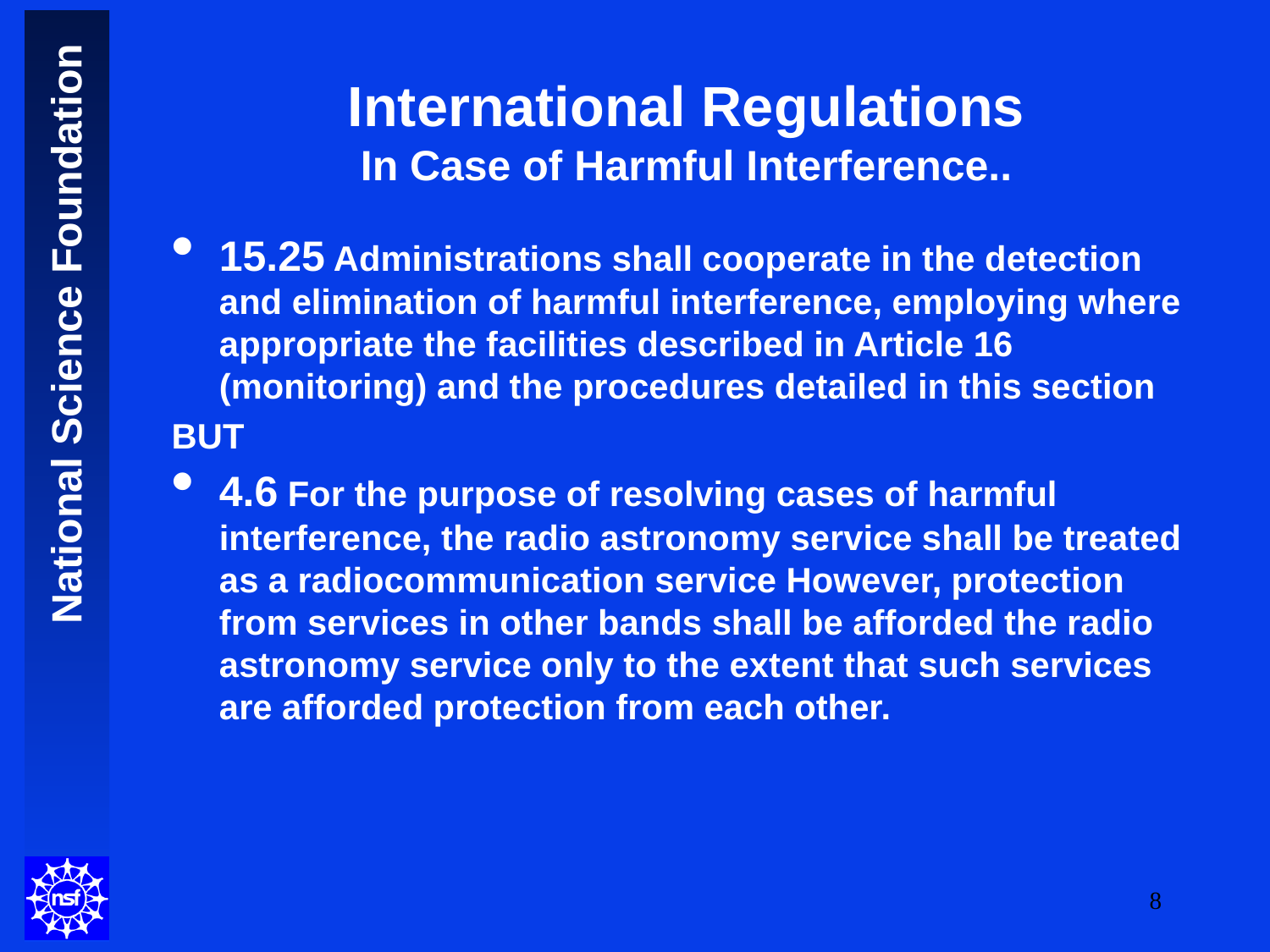

# International Regulations In Case of Harmful Interference..
15.25 Administrations shall cooperate in the detection and elimination of harmful interference, employing where appropriate the facilities described in Article 16 (monitoring) and the procedures detailed in this section
BUT
4.6 For the purpose of resolving cases of harmful interference, the radio astronomy service shall be treated as a radiocommunication service However, protection from services in other bands shall be afforded the radio astronomy service only to the extent that such services are afforded protection from each other.
8